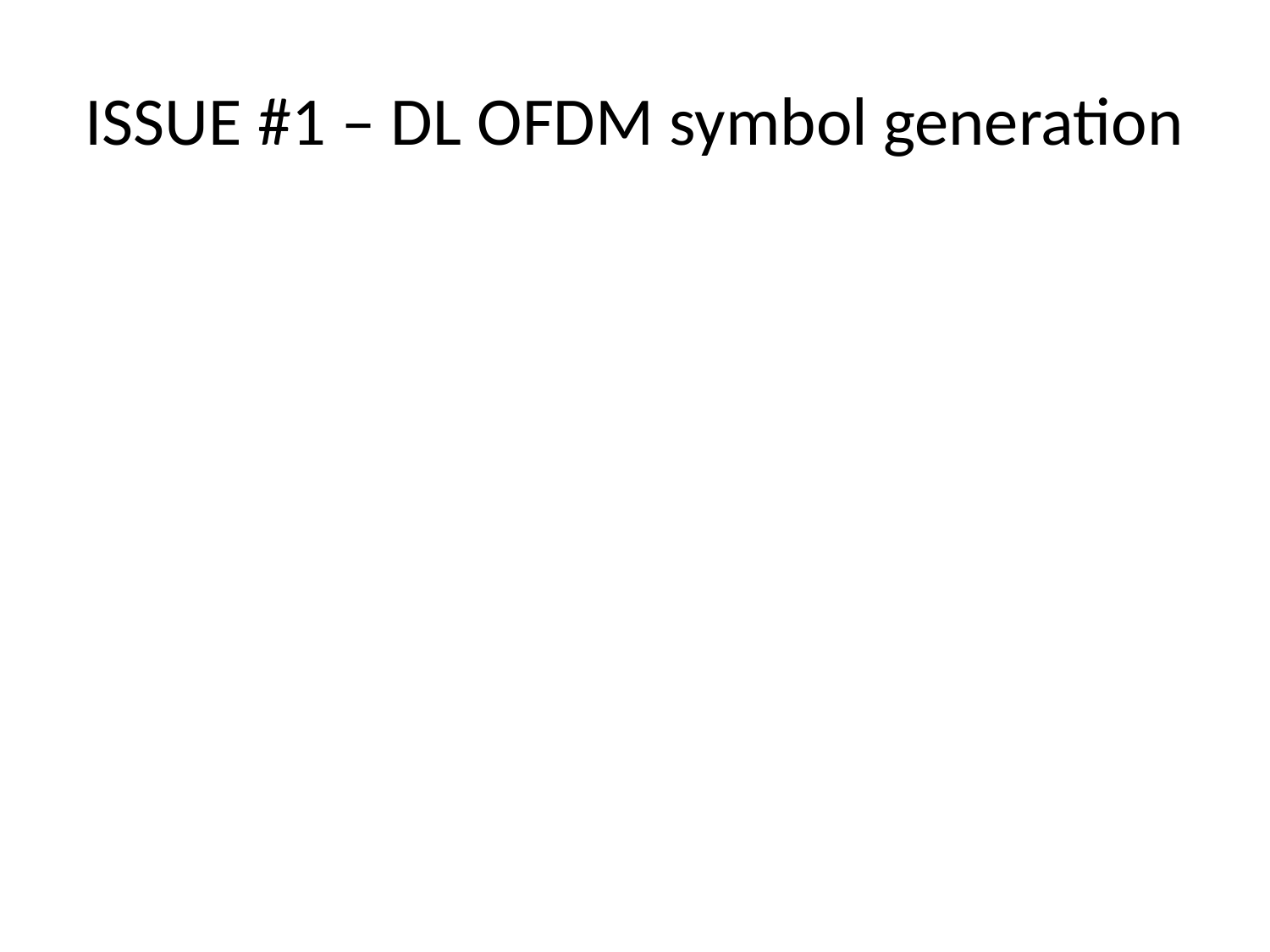

# ISSUE #1 – DL OFDM symbol generation